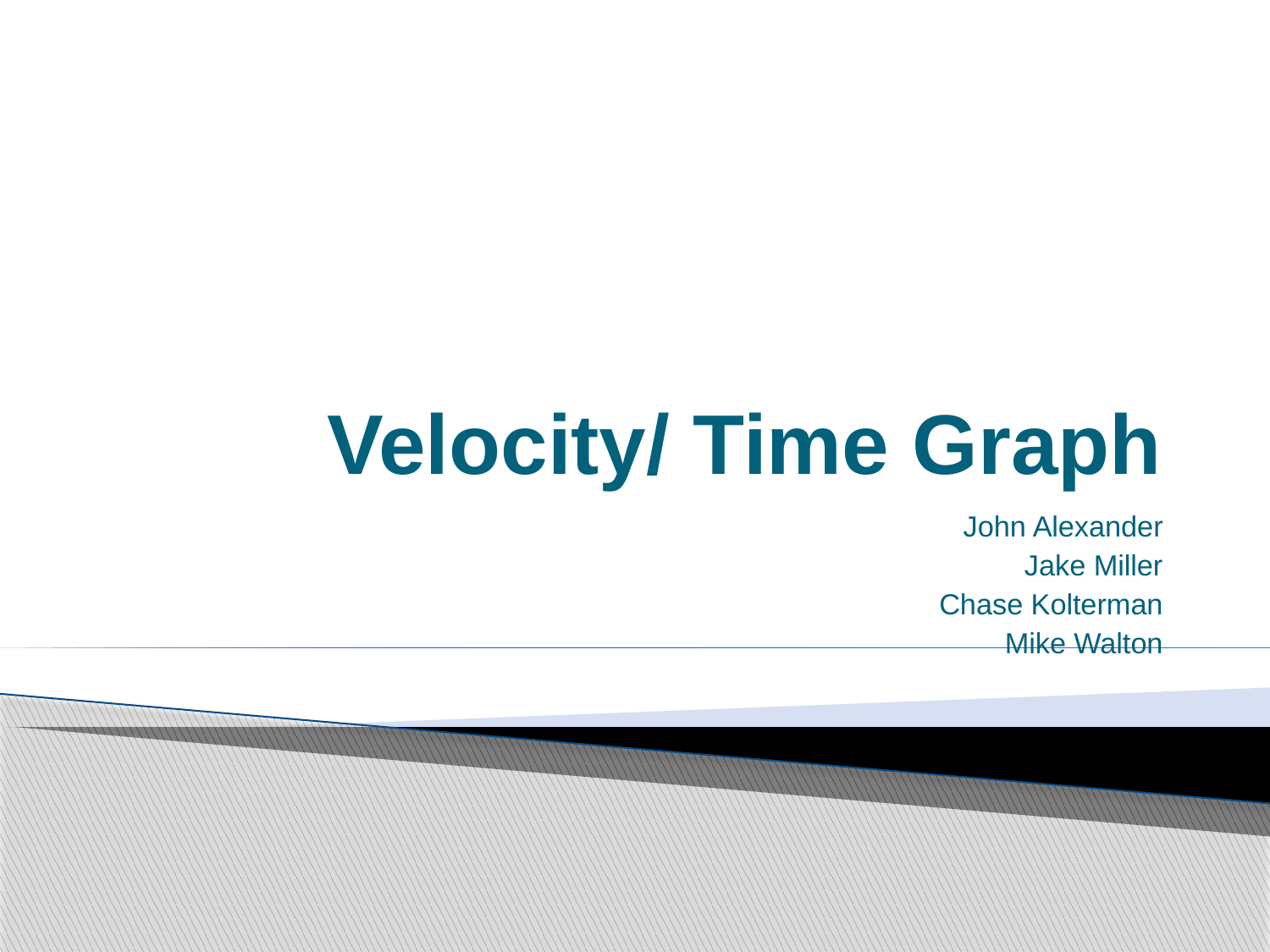

# Velocity/ Time Graph
John Alexander
Jake Miller
Chase Kolterman
Mike Walton